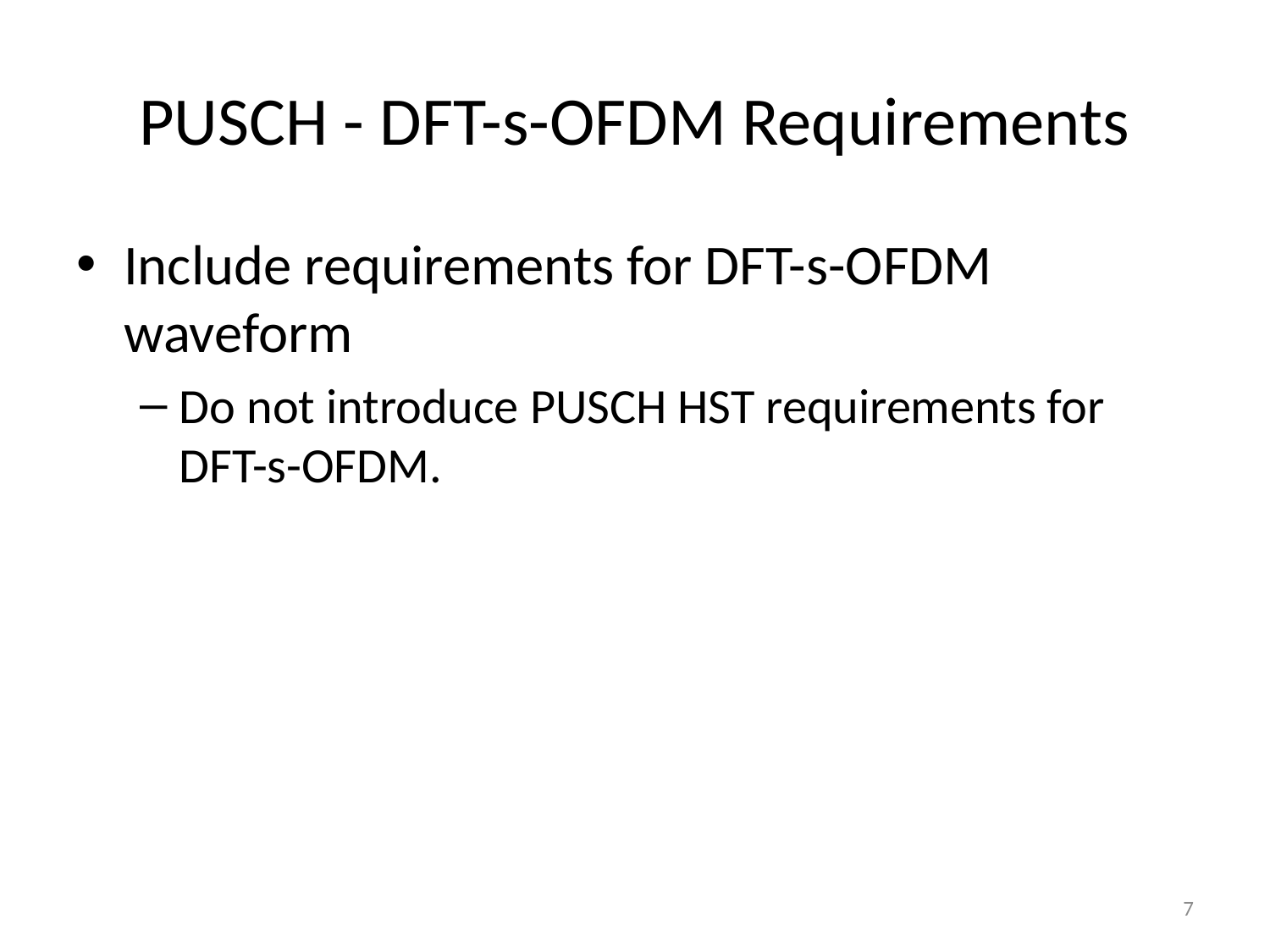

# PUSCH - DFT-s-OFDM Requirements
Include requirements for DFT-s-OFDM waveform
Do not introduce PUSCH HST requirements for DFT-s-OFDM.

7